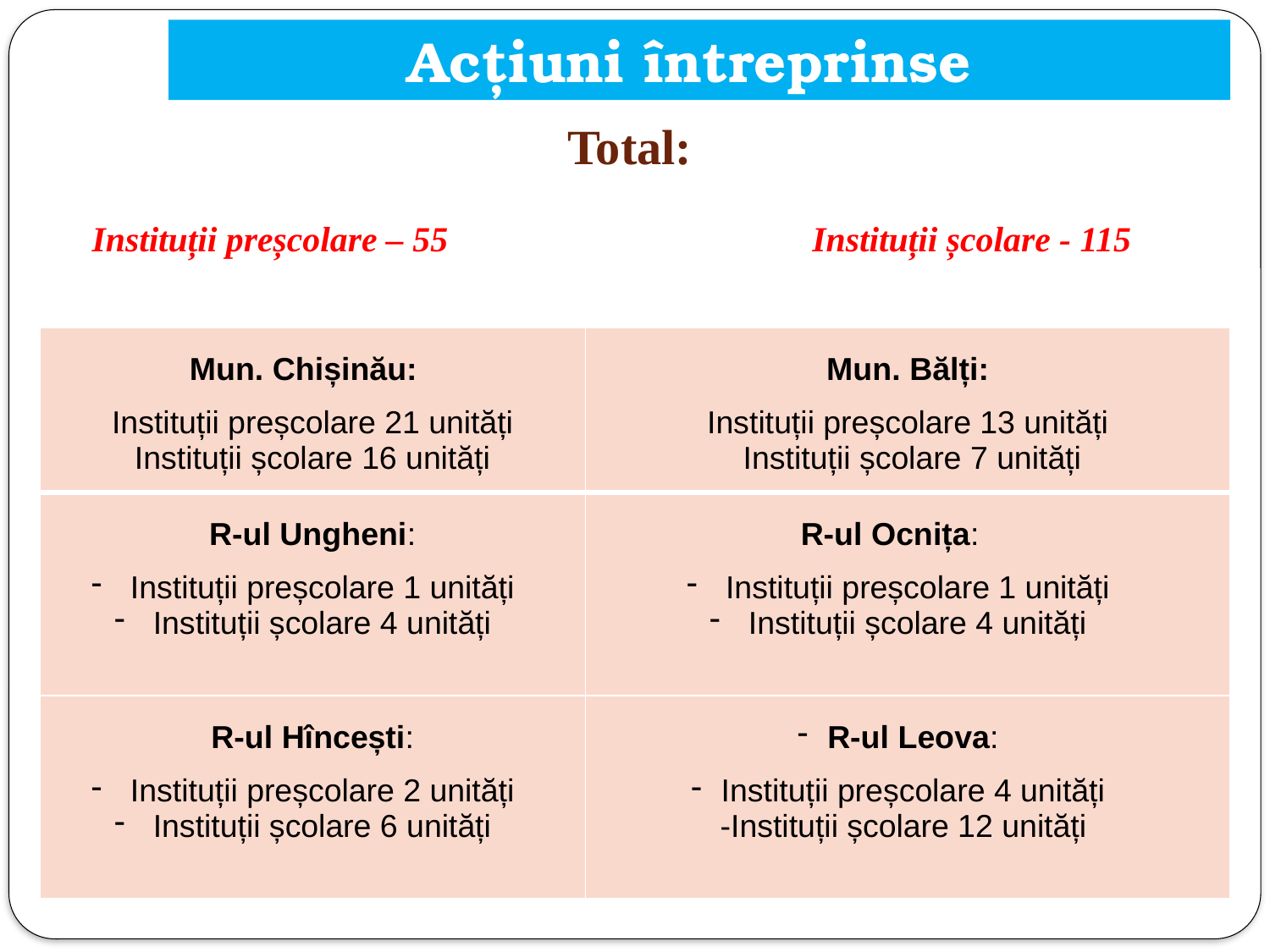

Acțiuni întreprinse
Total:

Instituții preșcolare – 55                                         Instituții școlare - 115

| Mun. Chișinău: Instituții preșcolare 21 unități Instituții școlare 16 unități | Mun. Bălți: Instituții preșcolare 13 unități Instituții școlare 7 unități |
| --- | --- |
| R-ul Ungheni: Instituții preșcolare 1 unități Instituții școlare 4 unități | R-ul Ocnița: Instituții preșcolare 1 unități Instituții școlare 4 unități |
| R-ul Hîncești: Instituții preșcolare 2 unități Instituții școlare 6 unități | R-ul Leova: Instituții preșcolare 4 unități -Instituții școlare 12 unități |